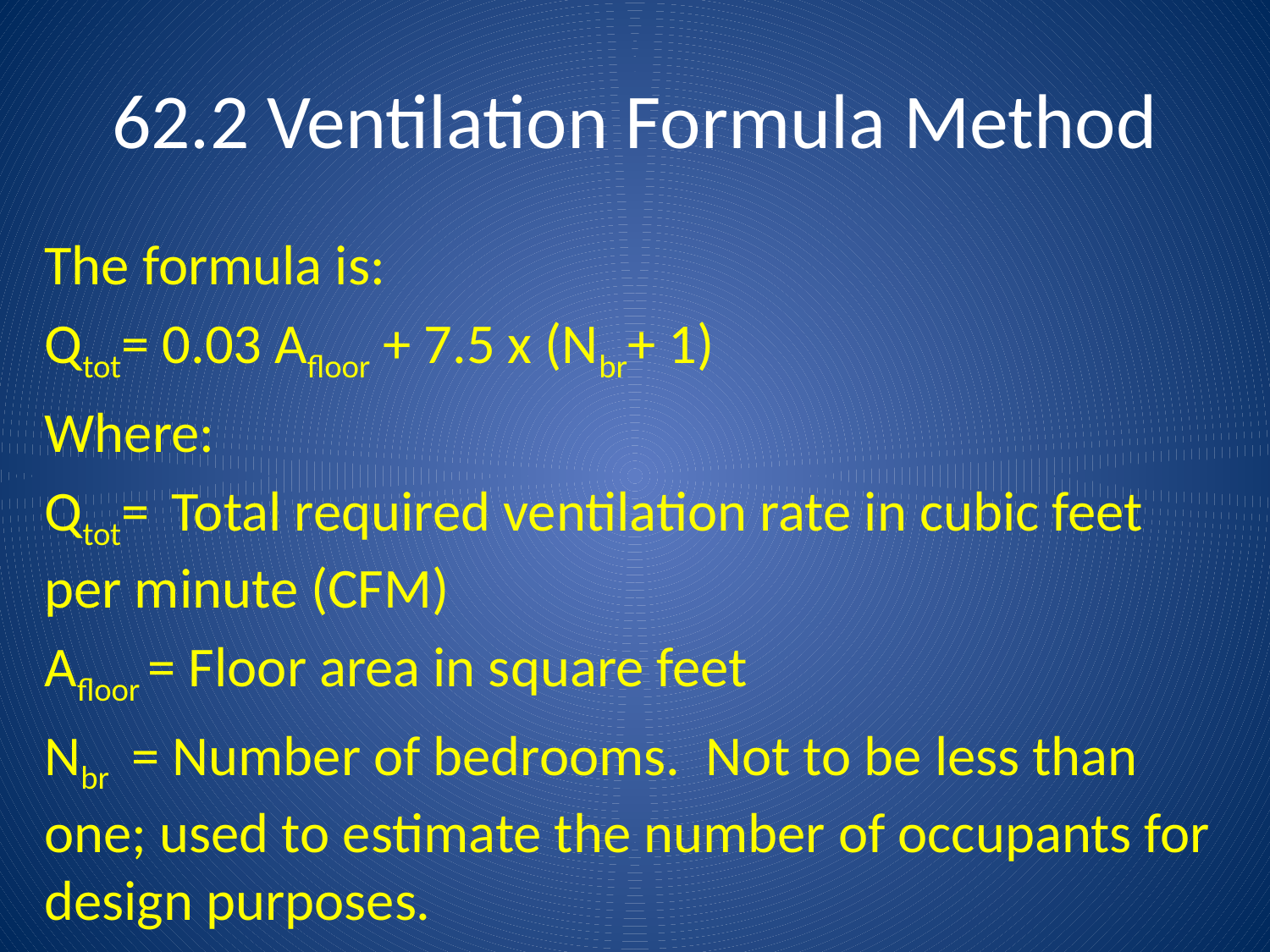

# 62.2 Ventilation Formula Method
The formula is:
Qtot= 0.03 Afloor + 7.5 x (Nbr+ 1)
Where:
Qtot=	Total required ventilation rate in cubic feet per minute (CFM)
Afloor = Floor area in square feet
Nbr   = Number of bedrooms.  Not to be less than one; used to estimate the number of occupants for design purposes.